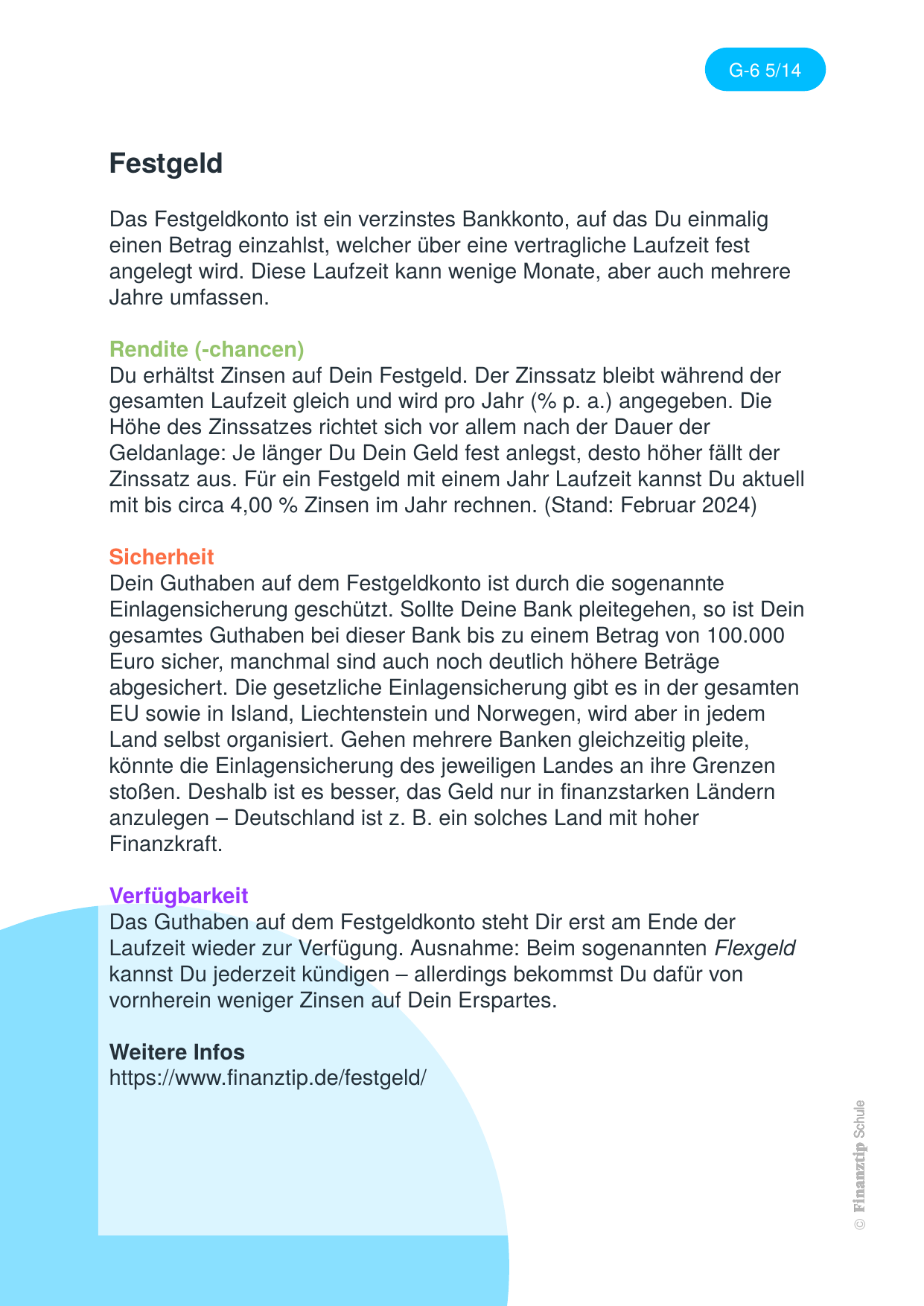

Festgeld

Das Festgeldkonto ist ein verzinstes Bankkonto, auf das Du einmalig einen Betrag einzahlst, welcher über eine vertragliche Laufzeit fest angelegt wird. Diese Laufzeit kann wenige Monate, aber auch mehrere Jahre umfassen.

Rendite (-chancen)
Du erhältst Zinsen auf Dein Festgeld. Der Zinssatz bleibt während der gesamten Laufzeit gleich und wird pro Jahr (% p. a.) angegeben. Die Höhe des Zinssatzes richtet sich vor allem nach der Dauer der Geldanlage: Je länger Du Dein Geld fest anlegst, desto höher fällt der Zinssatz aus. Für ein Festgeld mit einem Jahr Laufzeit kannst Du aktuell mit bis circa 4,00 % Zinsen im Jahr rechnen. (Stand: Februar 2024)

Sicherheit
Dein Guthaben auf dem Festgeldkonto ist durch die sogenannte Einlagensicherung geschützt. Sollte Deine Bank pleitegehen, so ist Dein gesamtes Guthaben bei dieser Bank bis zu einem Betrag von 100.000 Euro sicher, manchmal sind auch noch deutlich höhere Beträge abgesichert. Die gesetzliche Einlagensicherung gibt es in der gesamten EU sowie in Island, Liechtenstein und Norwegen, wird aber in jedem Land selbst organisiert. Gehen mehrere Banken gleichzeitig pleite, könnte die Einlagensicherung des jeweiligen Landes an ihre Grenzen stoßen. Deshalb ist es besser, das Geld nur in finanzstarken Ländern anzulegen – Deutschland ist z. B. ein solches Land mit hoher Finanzkraft.

Verfügbarkeit
Das Guthaben auf dem Festgeldkonto steht Dir erst am Ende der Laufzeit wieder zur Verfügung. Ausnahme: Beim sogenannten Flexgeld kannst Du jederzeit kündigen – allerdings bekommst Du dafür von vornherein weniger Zinsen auf Dein Erspartes.

Weitere Infos
https://www.finanztip.de/festgeld/